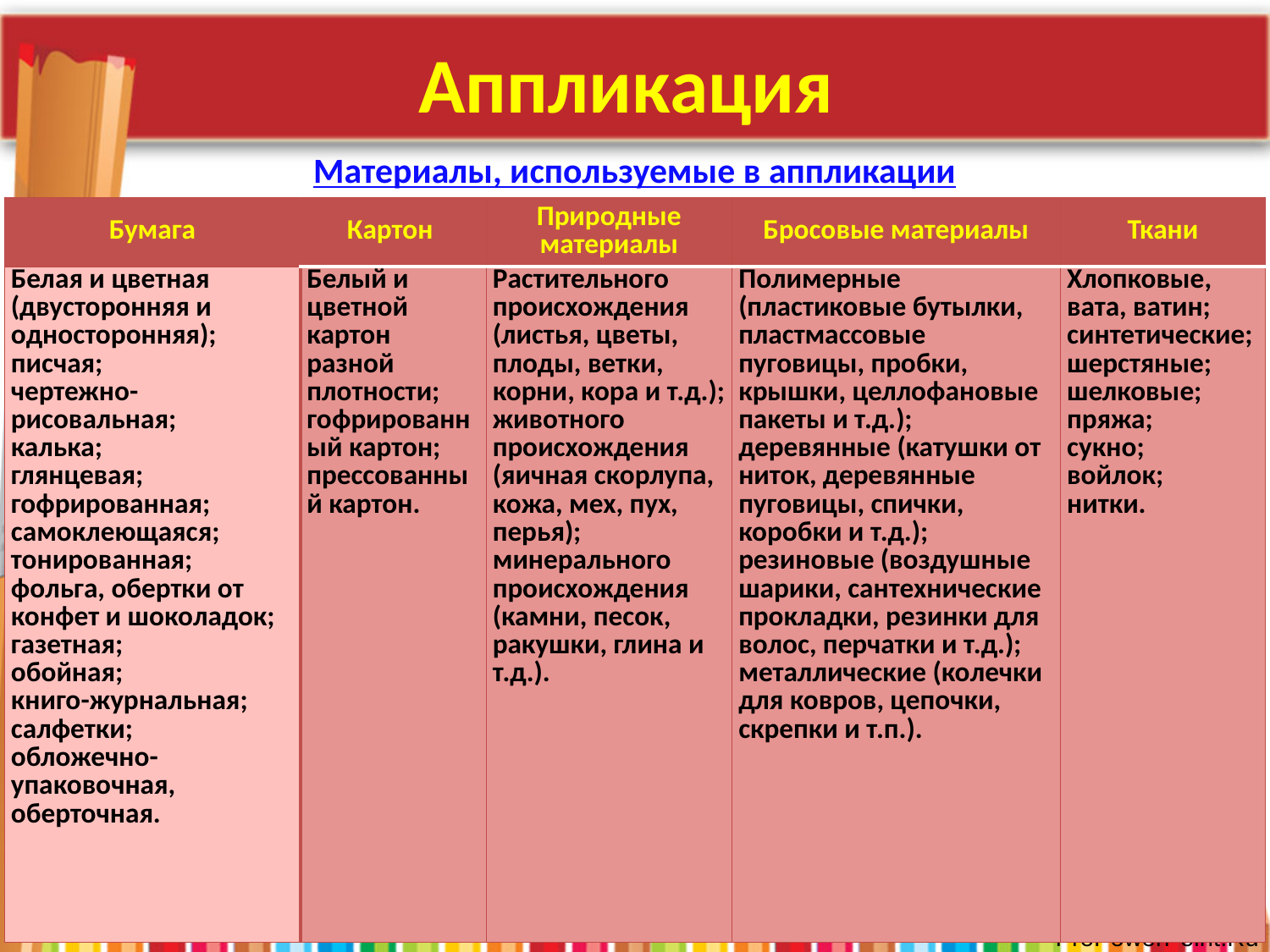

# Аппликация
Материалы, используемые в аппликации
| Бумага | Картон | Природные материалы | Бросовые материалы | Ткани |
| --- | --- | --- | --- | --- |
| Белая и цветная (двусторонняя и односторонняя); писчая; чертежно-рисовальная; калька; глянцевая; гофрированная; самоклеющаяся; тонированная; фольга, обертки от конфет и шоколадок; газетная; обойная; книго-журнальная; салфетки; обложечно-упаковочная, оберточная. | Белый и цветной картон разной плотности; гофрированный картон; прессованный картон. | Растительного происхождения (листья, цветы, плоды, ветки, корни, кора и т.д.); животного происхождения (яичная скорлупа, кожа, мех, пух, перья); минерального происхождения (камни, песок, ракушки, глина и т.д.). | Полимерные (пластиковые бутылки, пластмассовые пуговицы, пробки, крышки, целлофановые пакеты и т.д.); деревянные (катушки от ниток, деревянные пуговицы, спички, коробки и т.д.); резиновые (воздушные шарики, сантехнические прокладки, резинки для волос, перчатки и т.д.); металлические (колечки для ковров, цепочки, скрепки и т.п.). | Хлопковые, вата, ватин; синтетические; шерстяные; шелковые; пряжа; сукно; войлок; нитки. |